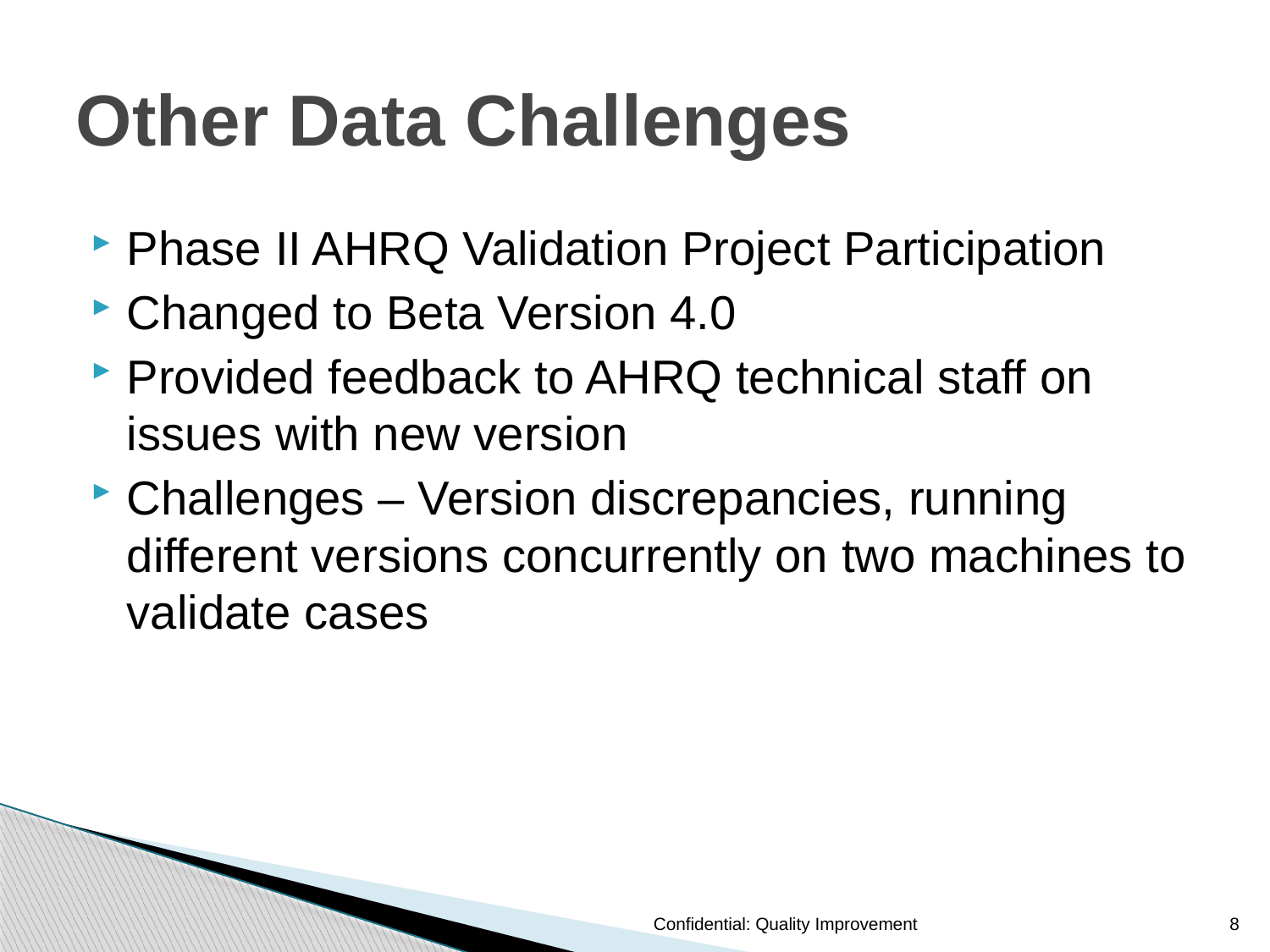

# Other Data Challenges
Phase II AHRQ Validation Project Participation
Changed to Beta Version 4.0
Provided feedback to AHRQ technical staff on issues with new version
Challenges – Version discrepancies, running different versions concurrently on two machines to validate cases
Confidential: Quality Improvement
8